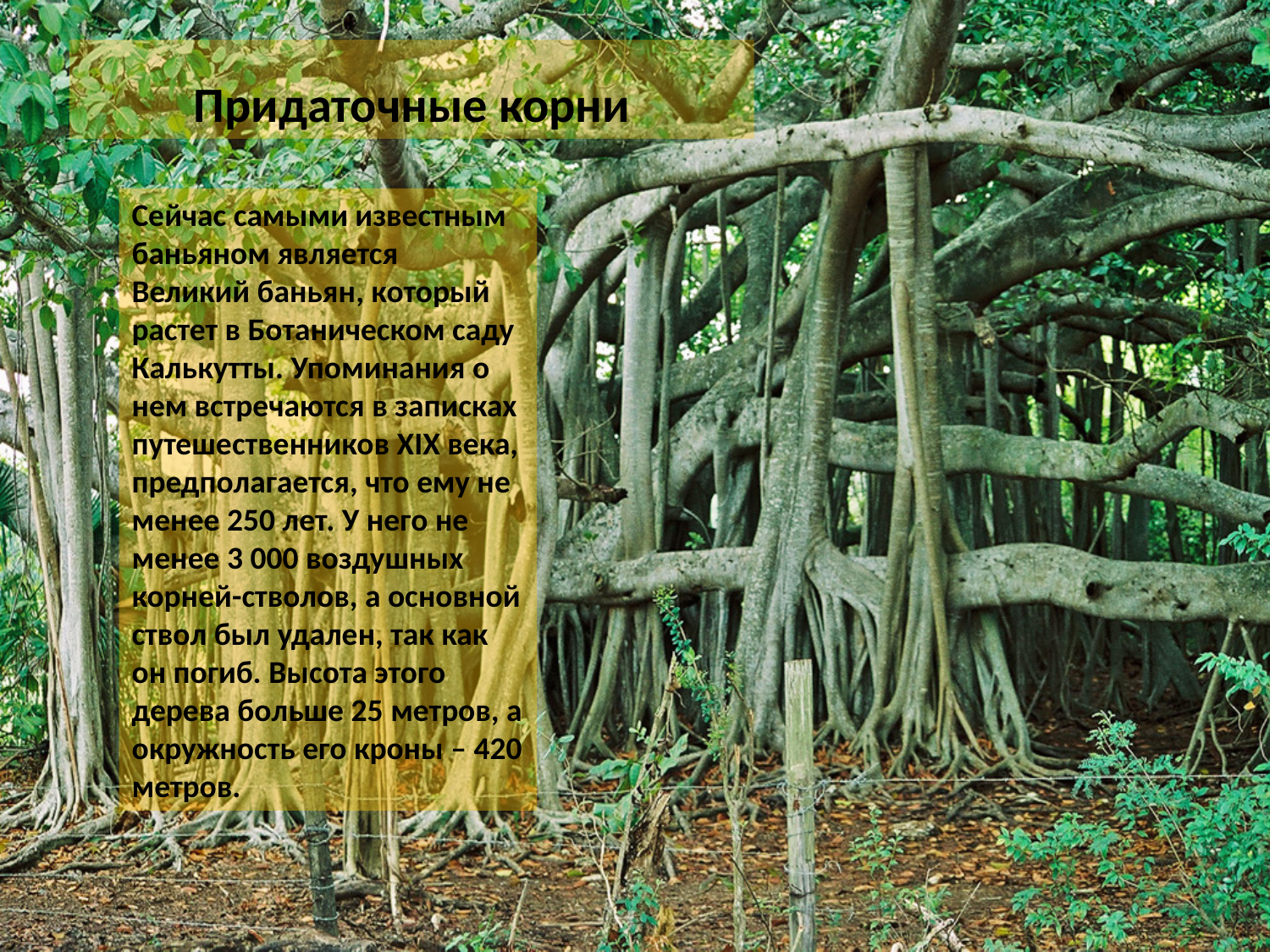

# Придаточные корни
Сейчас самыми известным баньяном является Великий баньян, который растет в Ботаническом саду Калькутты. Упоминания о нем встречаются в записках путешественников XIX века, предполагается, что ему не менее 250 лет. У него не менее 3 000 воздушных корней-стволов, а основной ствол был удален, так как он погиб. Высота этого дерева больше 25 метров, а окружность его кроны – 420 метров.